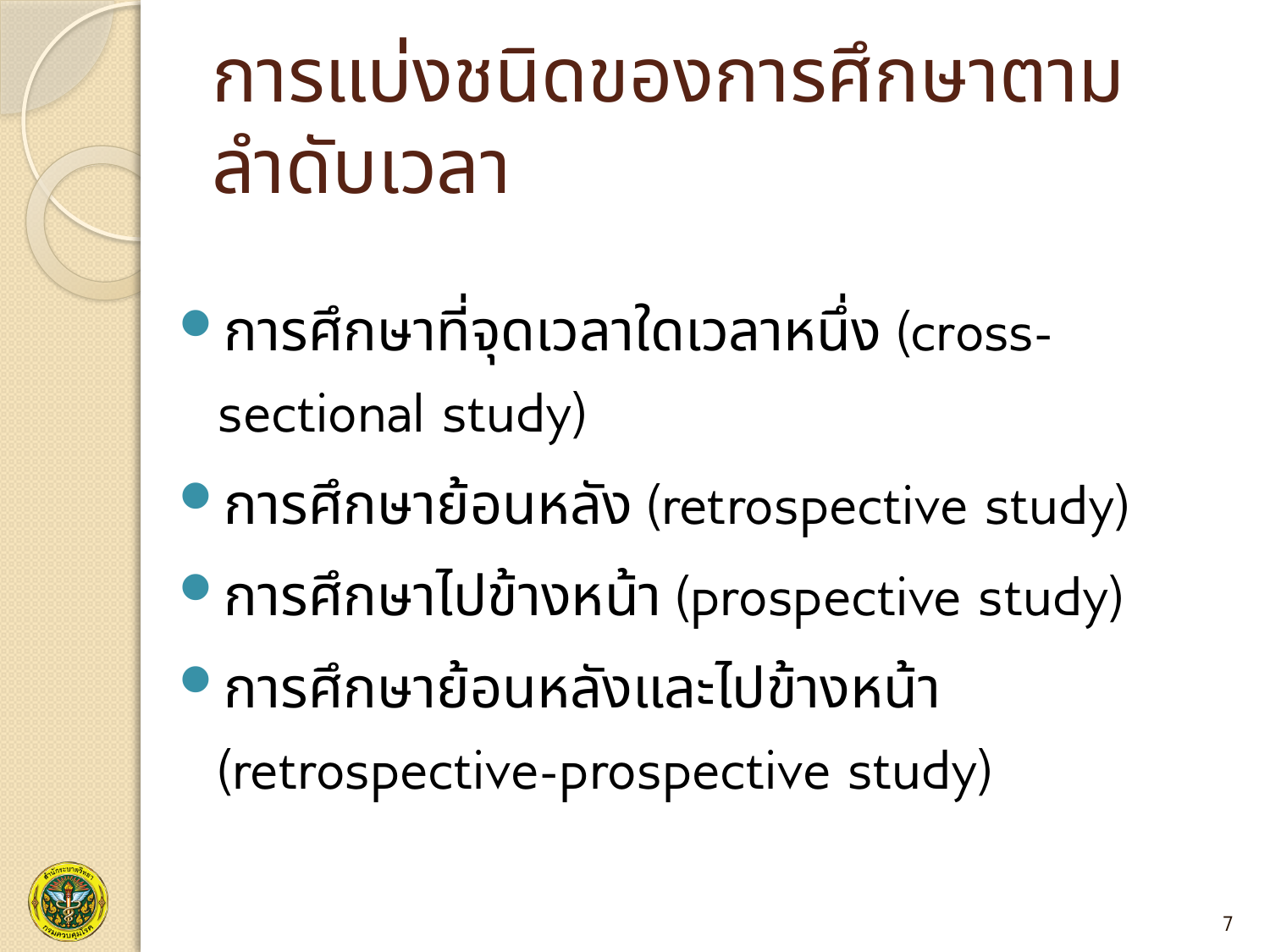

# การแบ่งชนิดของการศึกษาตามลำดับเวลา
การศึกษาที่จุดเวลาใดเวลาหนึ่ง (cross-sectional study)
การศึกษาย้อนหลัง (retrospective study)
การศึกษาไปข้างหน้า (prospective study)
การศึกษาย้อนหลังและไปข้างหน้า (retrospective-prospective study)
7